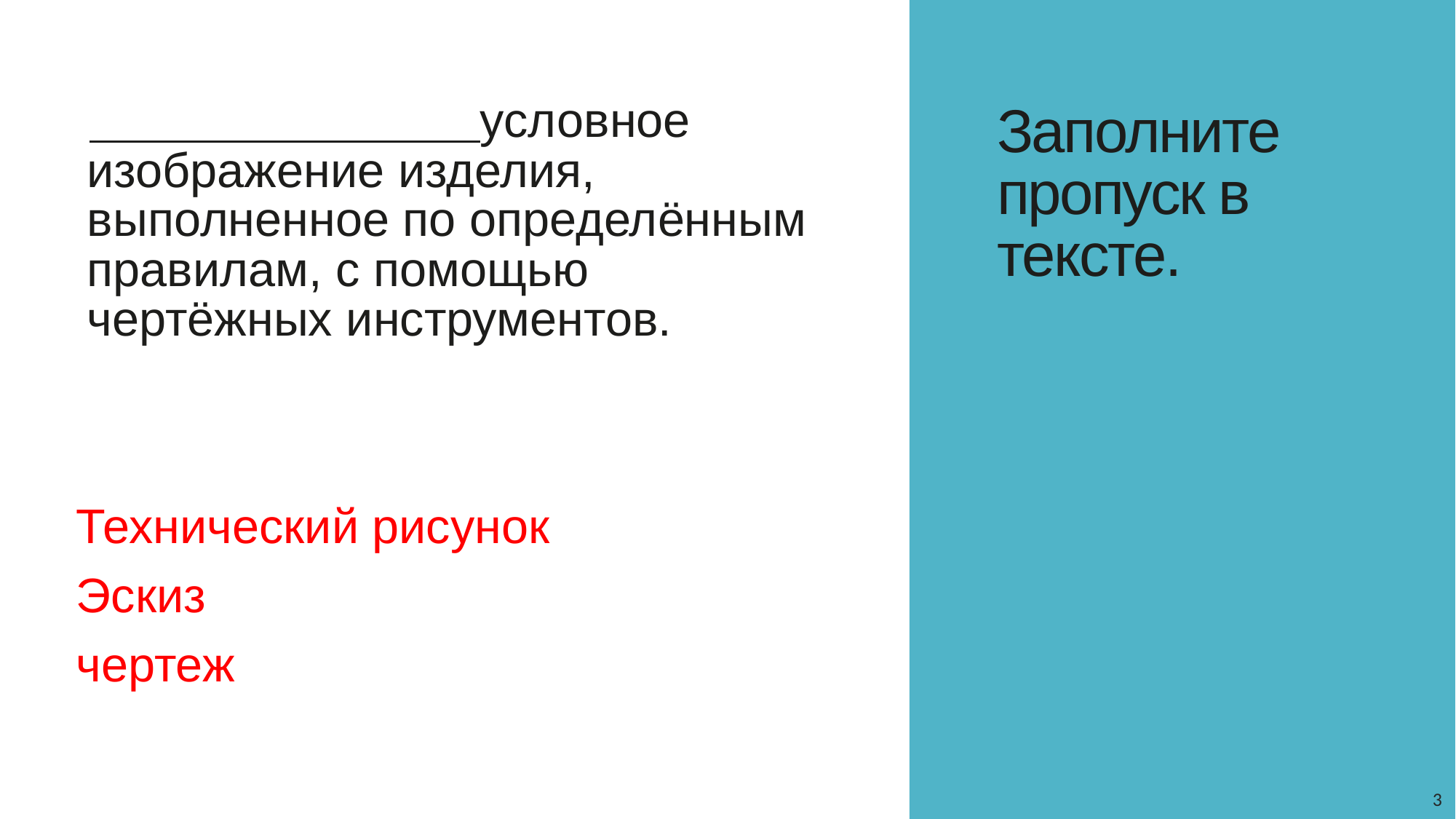

условное изображение изделия, выполненное по определённым правилам, с помощью чертёжных инструментов.

Технический рисунок
Эскиз
чертеж

# Заполните пропуск в тексте.
3